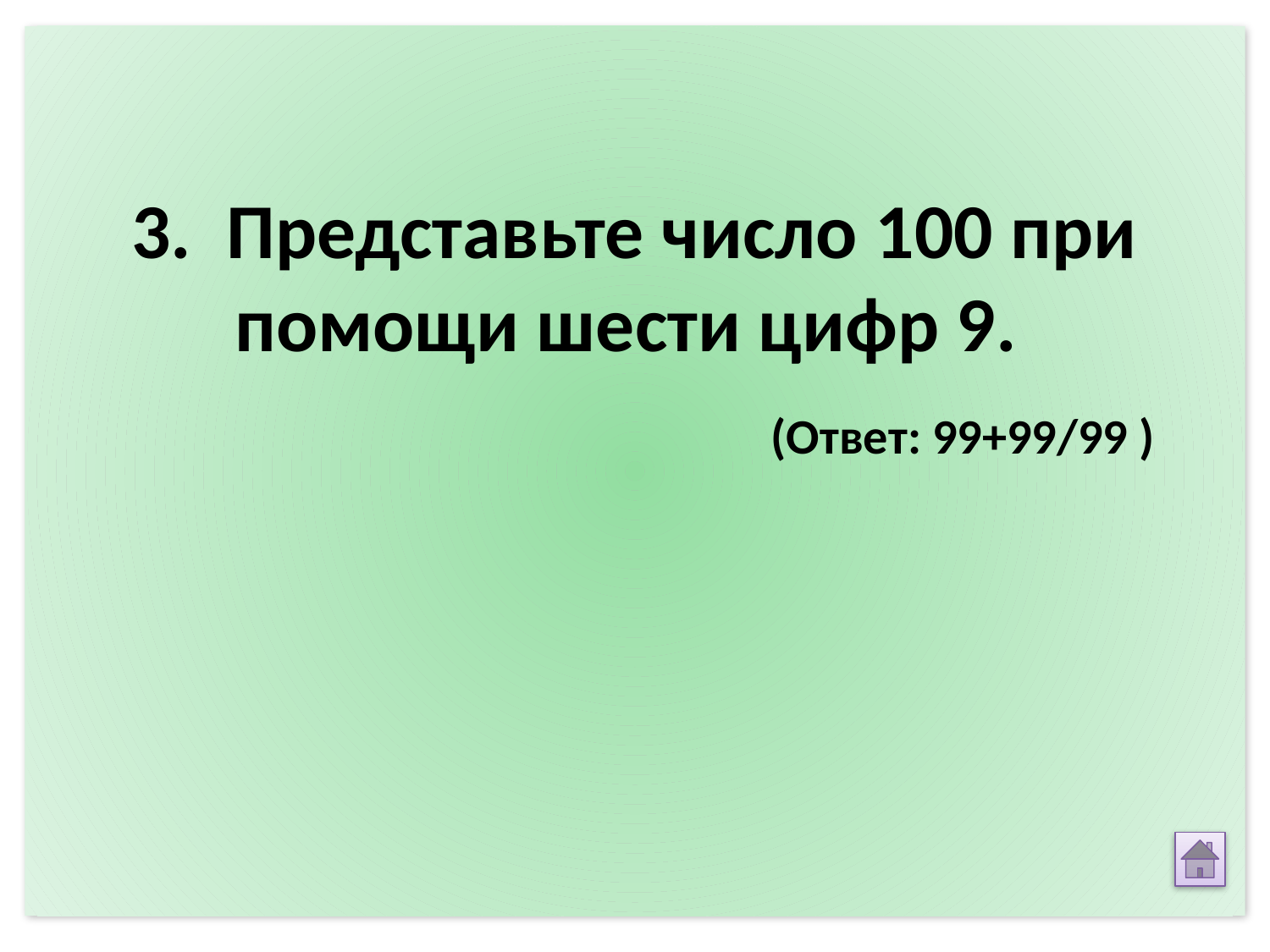

3.  Представьте число 100 при помощи шести цифр 9.
(Ответ: 99+99/99 )